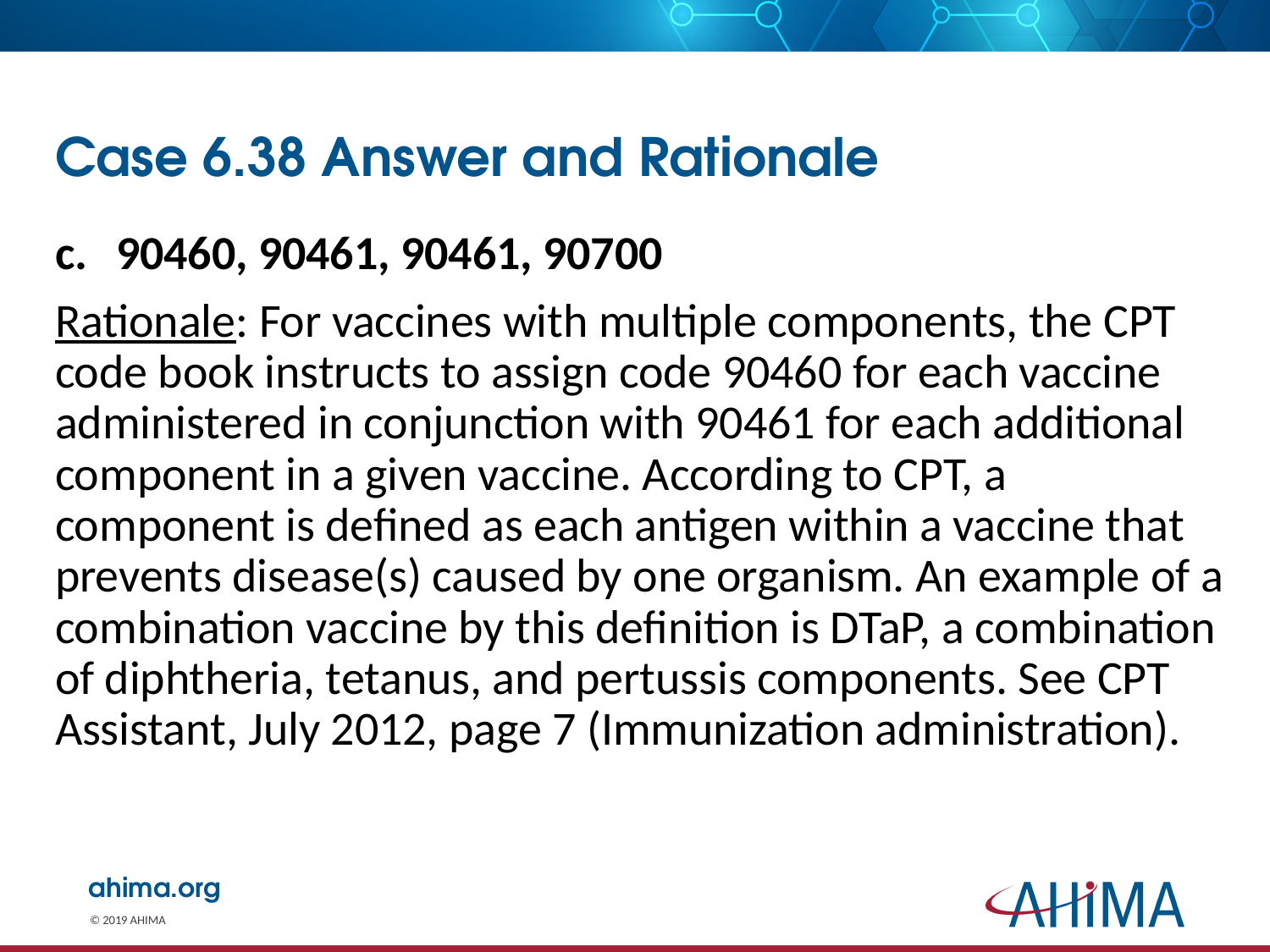

# Case 6.38 Answer and Rationale
90460, 90461, 90461, 90700
Rationale: For vaccines with multiple components, the CPT code book instructs to assign code 90460 for each vaccine administered in conjunction with 90461 for each additional component in a given vaccine. According to CPT, a component is defined as each antigen within a vaccine that prevents disease(s) caused by one organism. An example of a combination vaccine by this definition is DTaP, a combination of diphtheria, tetanus, and pertussis components. See CPT Assistant, July 2012, page 7 (Immunization administration).